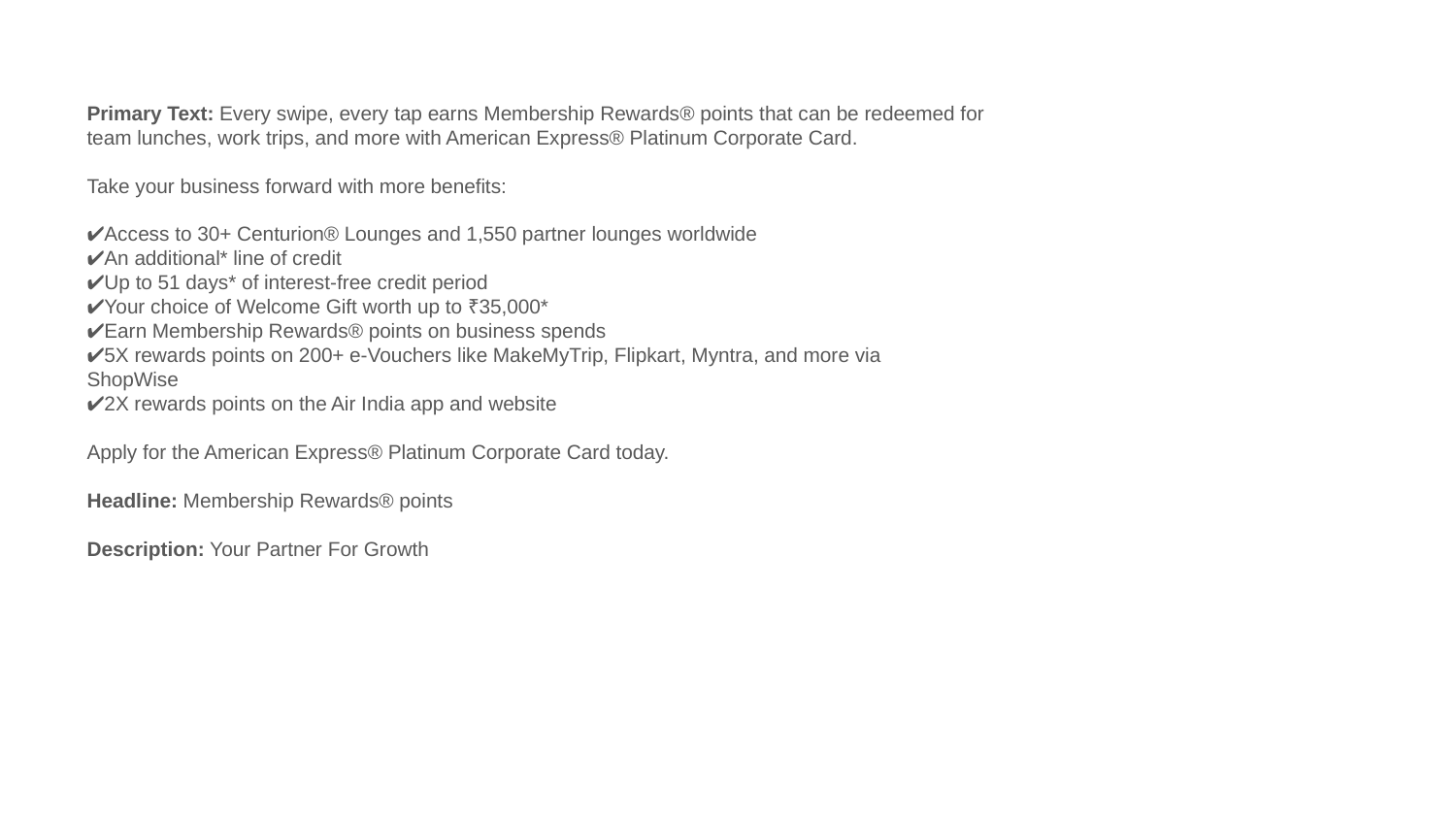

Primary Text: Every swipe, every tap earns Membership Rewards® points that can be redeemed for team lunches, work trips, and more with American Express® Platinum Corporate Card.
Take your business forward with more benefits:

✔Access to 30+ Centurion® Lounges and 1,550 partner lounges worldwide
✔An additional* line of credit
✔Up to 51 days* of interest-free credit period
✔Your choice of Welcome Gift worth up to ₹35,000*
✔Earn Membership Rewards® points on business spends
✔5X rewards points on 200+ e-Vouchers like MakeMyTrip, Flipkart, Myntra, and more via
ShopWise
✔2X rewards points on the Air India app and website

Apply for the American Express® Platinum Corporate Card today.

Headline: Membership Rewards® points

Description: Your Partner For Growth